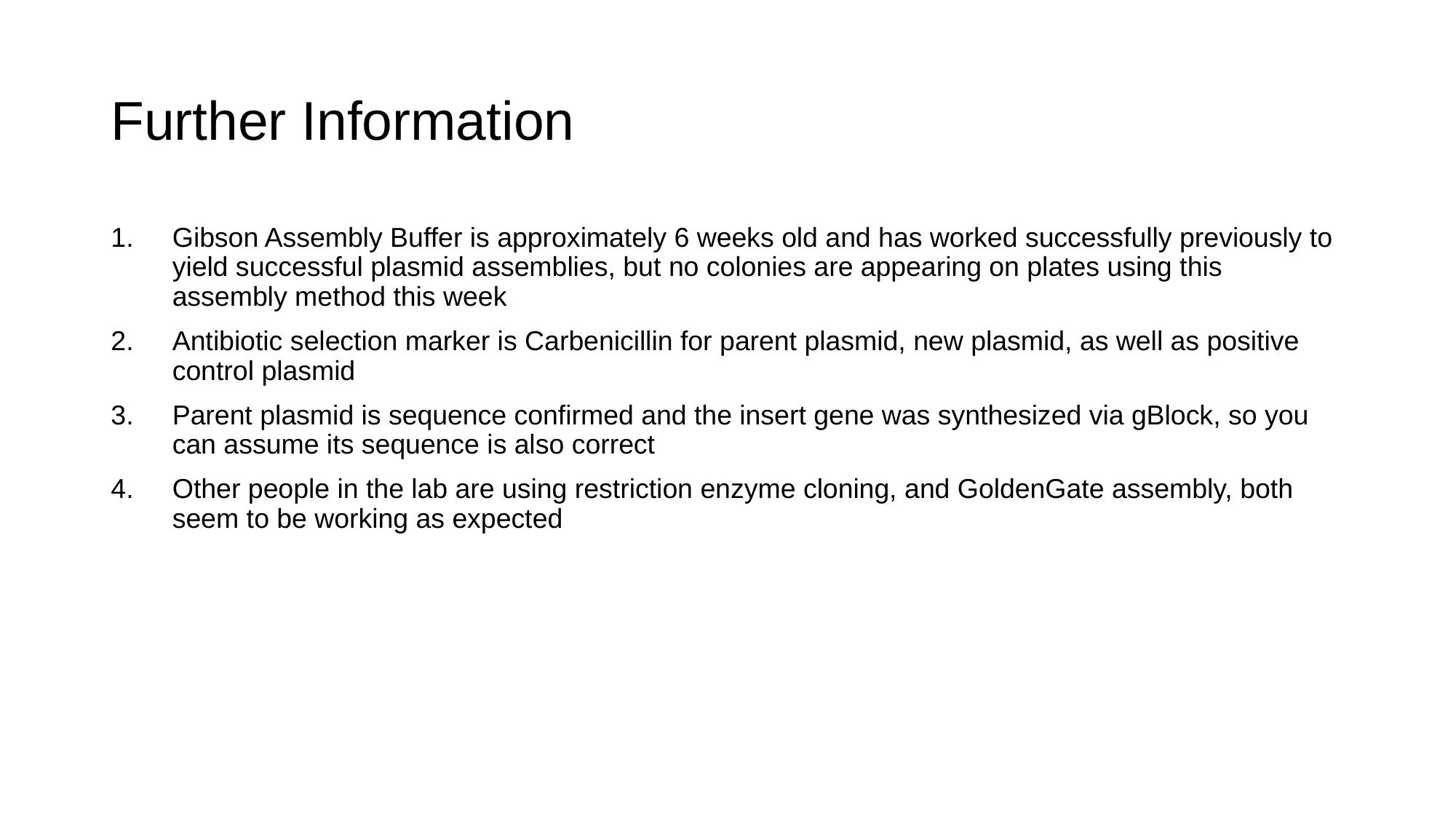

# Further Information
Gibson Assembly Buffer is approximately 6 weeks old and has worked successfully previously to yield successful plasmid assemblies, but no colonies are appearing on plates using this assembly method this week
Antibiotic selection marker is Carbenicillin for parent plasmid, new plasmid, as well as positive control plasmid
Parent plasmid is sequence confirmed and the insert gene was synthesized via gBlock, so you can assume its sequence is also correct
Other people in the lab are using restriction enzyme cloning, and GoldenGate assembly, both seem to be working as expected